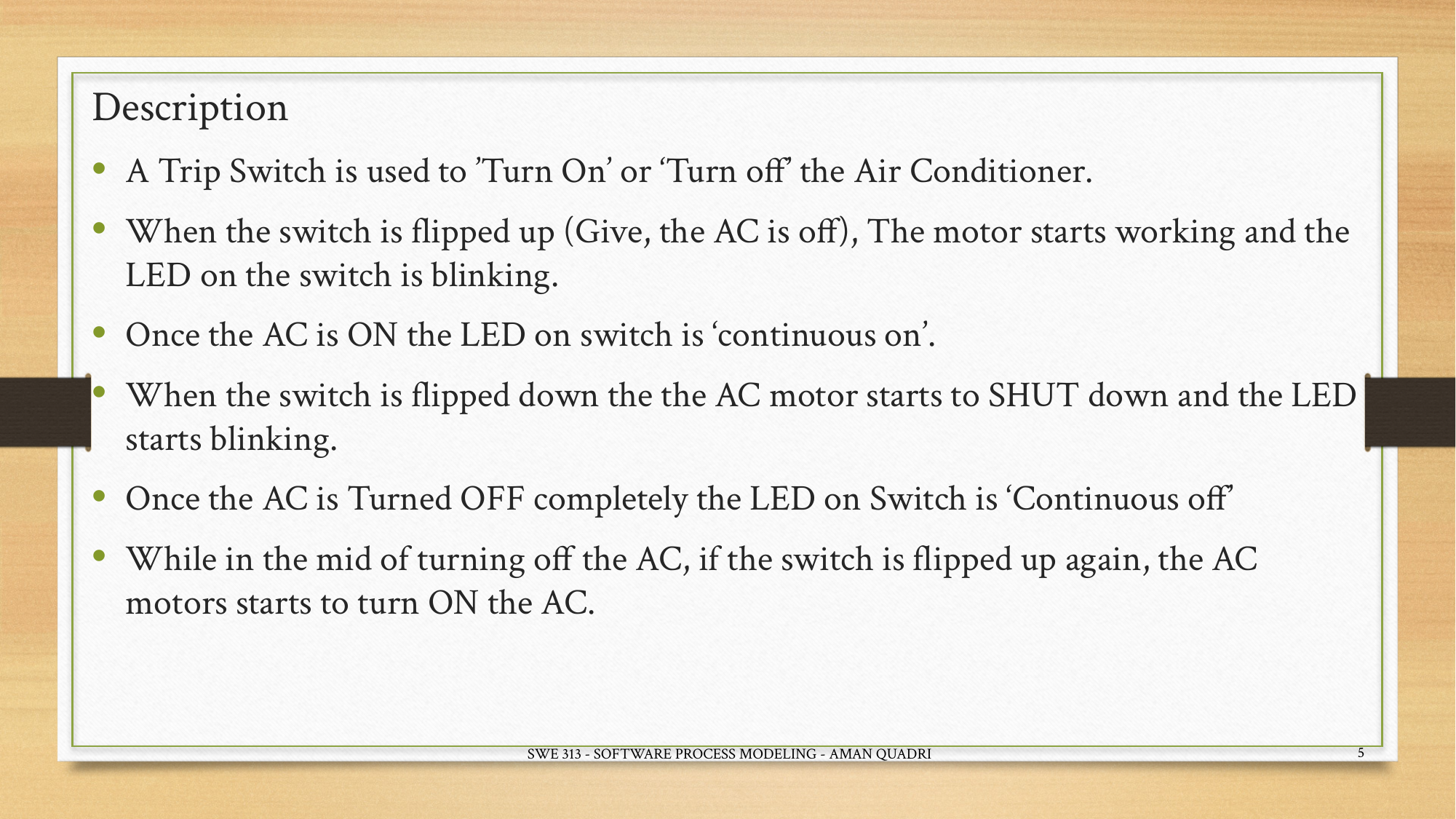

# Description
A Trip Switch is used to ’Turn On’ or ‘Turn off’ the Air Conditioner.
When the switch is flipped up (Give, the AC is off), The motor starts working and the LED on the switch is blinking.
Once the AC is ON the LED on switch is ‘continuous on’.
When the switch is flipped down the the AC motor starts to SHUT down and the LED starts blinking.
Once the AC is Turned OFF completely the LED on Switch is ‘Continuous off’
While in the mid of turning off the AC, if the switch is flipped up again, the AC motors starts to turn ON the AC.
5
SWE 313 - SOFTWARE PROCESS MODELING - AMAN QUADRI